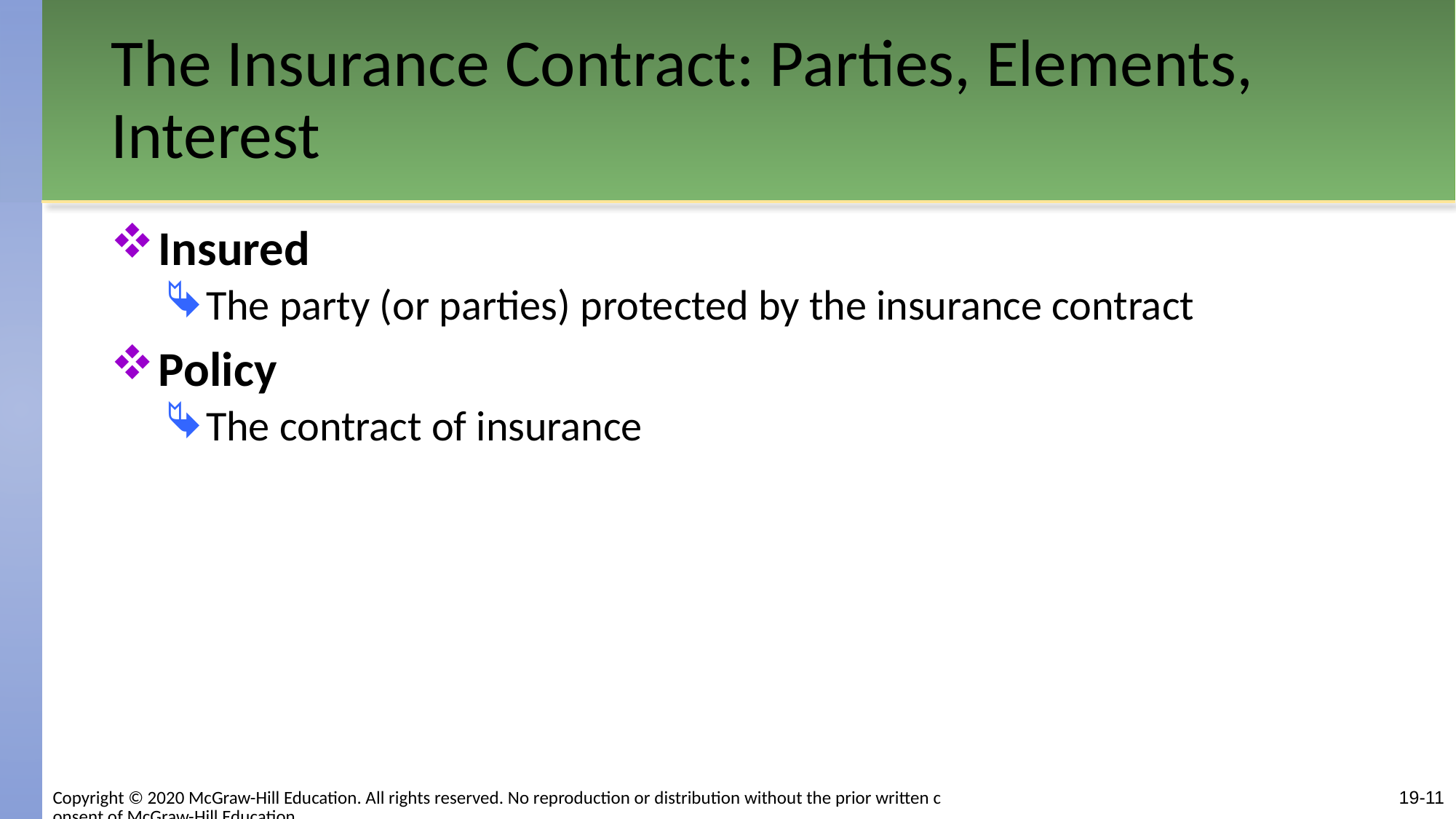

# The Insurance Contract: Parties, Elements, Interest
Insured
The party (or parties) protected by the insurance contract
Policy
The contract of insurance

Copyright © 2020 McGraw-Hill Education. All rights reserved. No reproduction or distribution without the prior written consent of McGraw-Hill Education.
19-11